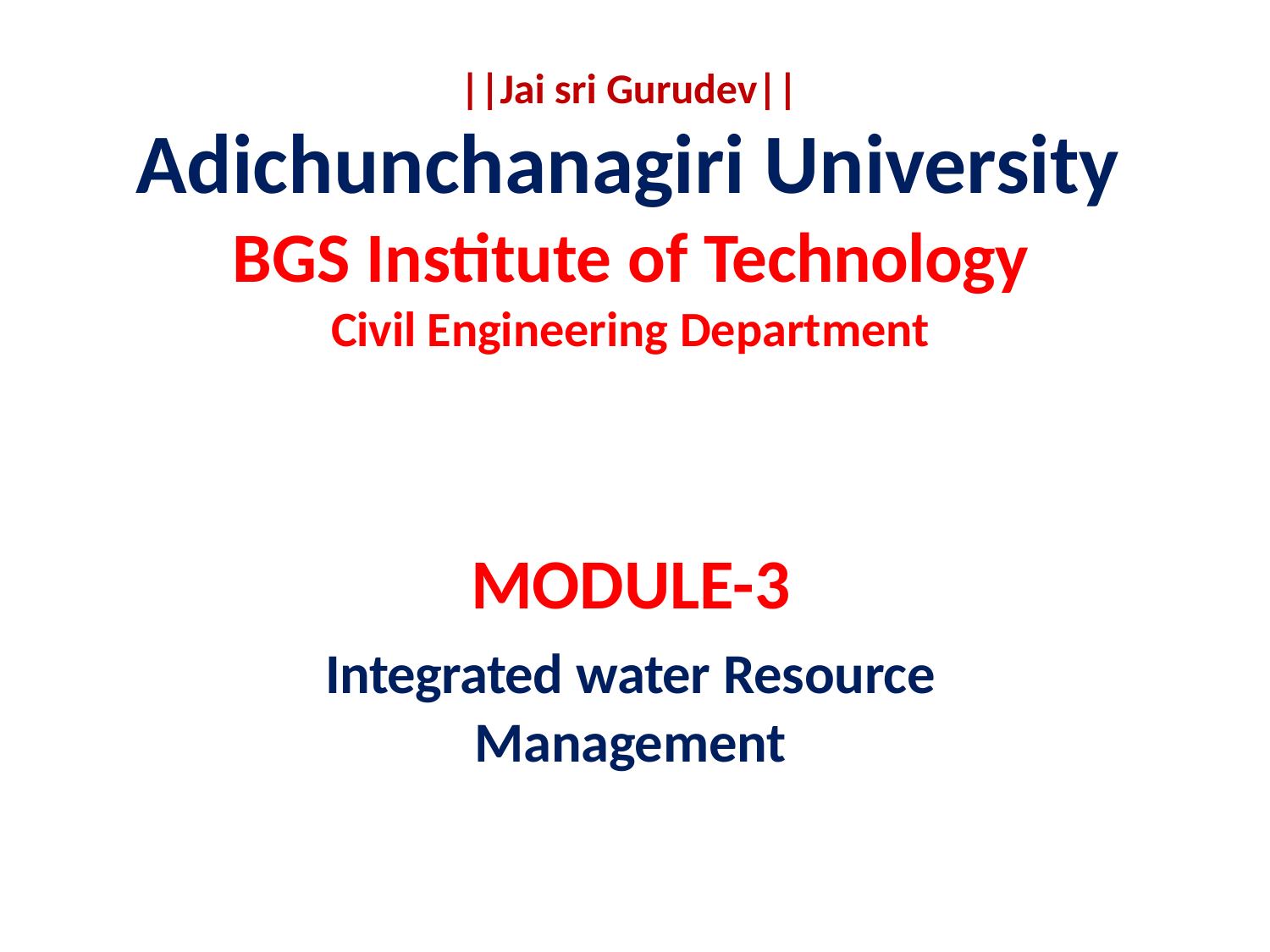

||Jai sri Gurudev||
# Adichunchanagiri University
BGS Institute of Technology
Civil Engineering Department

MODULE-3
Integrated water Resource Management